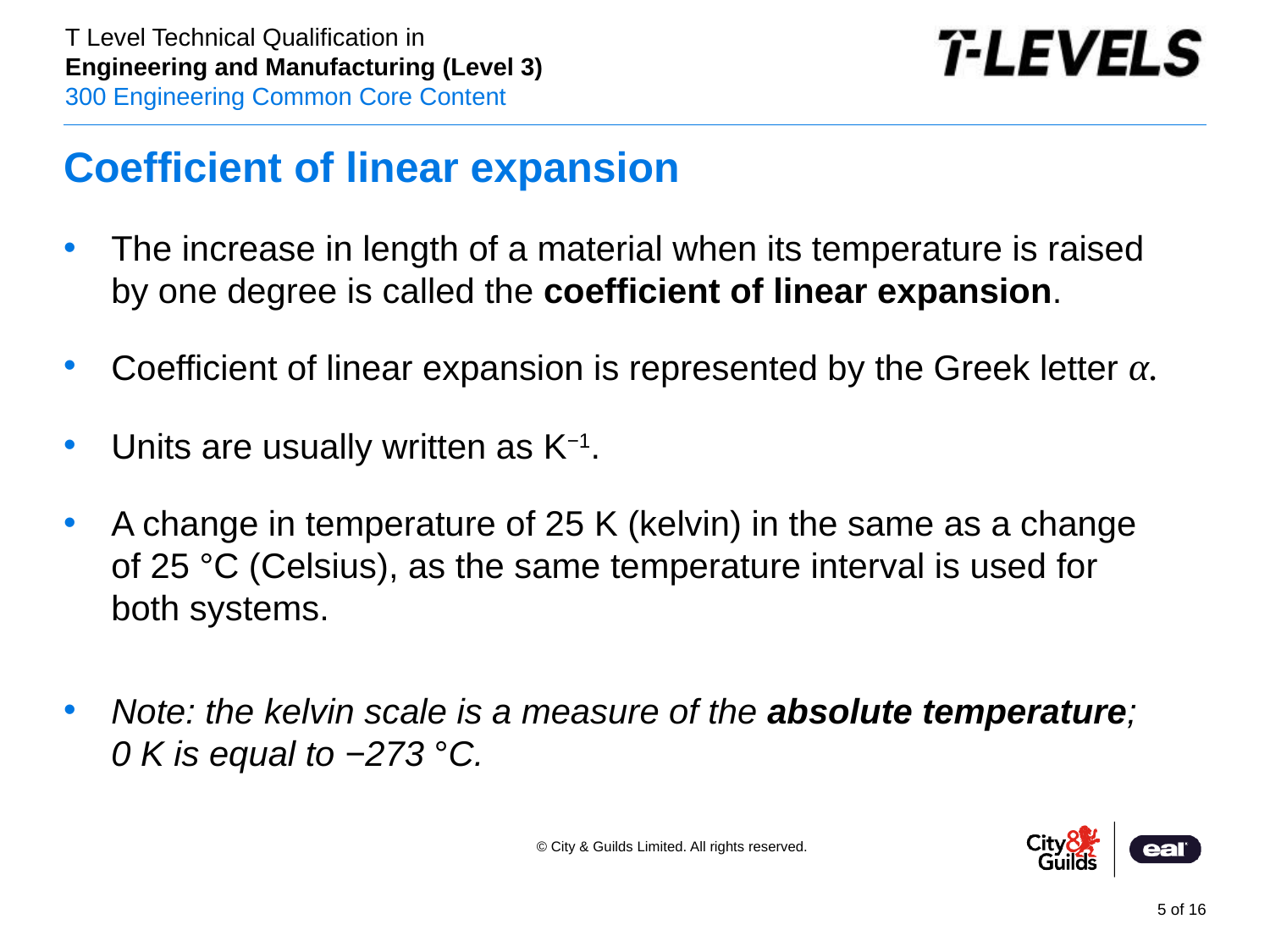

# Coefficient of linear expansion
The increase in length of a material when its temperature is raised by one degree is called the coefficient of linear expansion.
Coefficient of linear expansion is represented by the Greek letter α.
Units are usually written as K−1.
A change in temperature of 25 K (kelvin) in the same as a change of 25 °C (Celsius), as the same temperature interval is used for both systems.

Note: the kelvin scale is a measure of the absolute temperature;
0 K is equal to −273 °C.